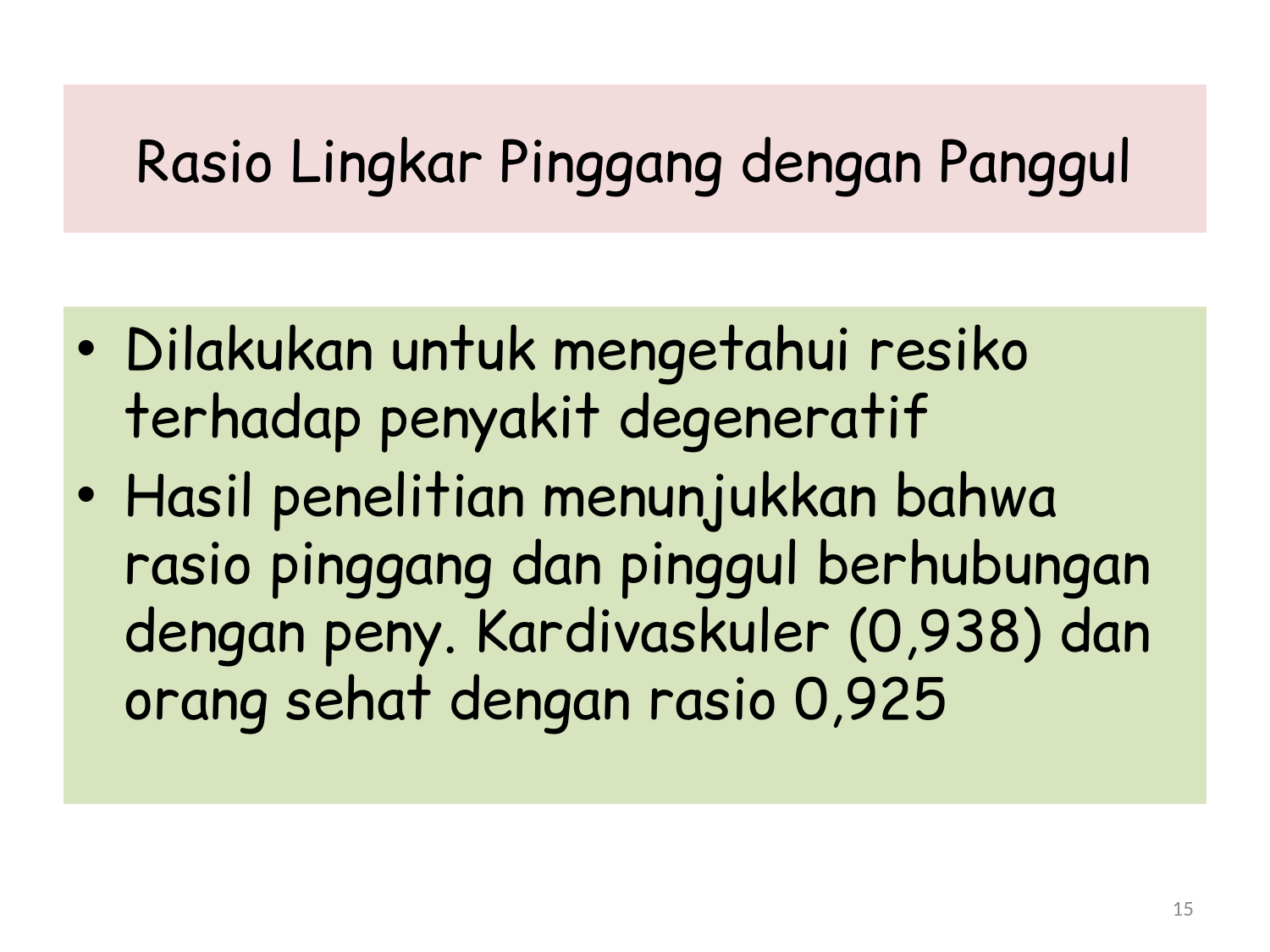

# Rasio Lingkar Pinggang dengan Panggul
Dilakukan untuk mengetahui resiko terhadap penyakit degeneratif
Hasil penelitian menunjukkan bahwa rasio pinggang dan pinggul berhubungan dengan peny. Kardivaskuler (0,938) dan orang sehat dengan rasio 0,925

15